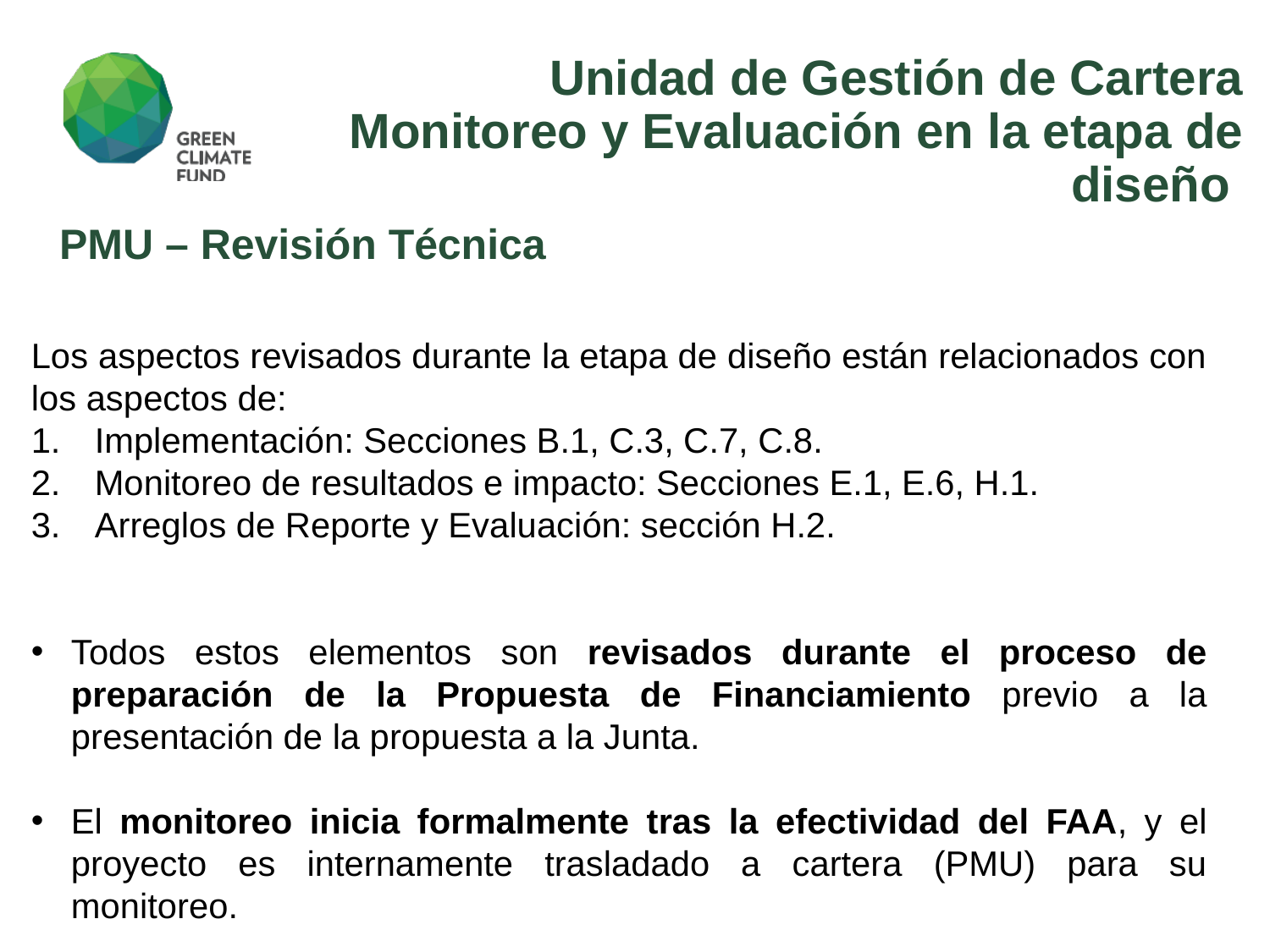

Unidad de Gestión de Cartera
Monitoreo y Evaluación en la etapa de diseño
PMU – Revisión Técnica
Los aspectos revisados durante la etapa de diseño están relacionados con los aspectos de:
Implementación: Secciones B.1, C.3, C.7, C.8.
Monitoreo de resultados e impacto: Secciones E.1, E.6, H.1.
Arreglos de Reporte y Evaluación: sección H.2.

Todos estos elementos son revisados durante el proceso de preparación de la Propuesta de Financiamiento previo a la presentación de la propuesta a la Junta.

El monitoreo inicia formalmente tras la efectividad del FAA, y el proyecto es internamente trasladado a cartera (PMU) para su monitoreo.